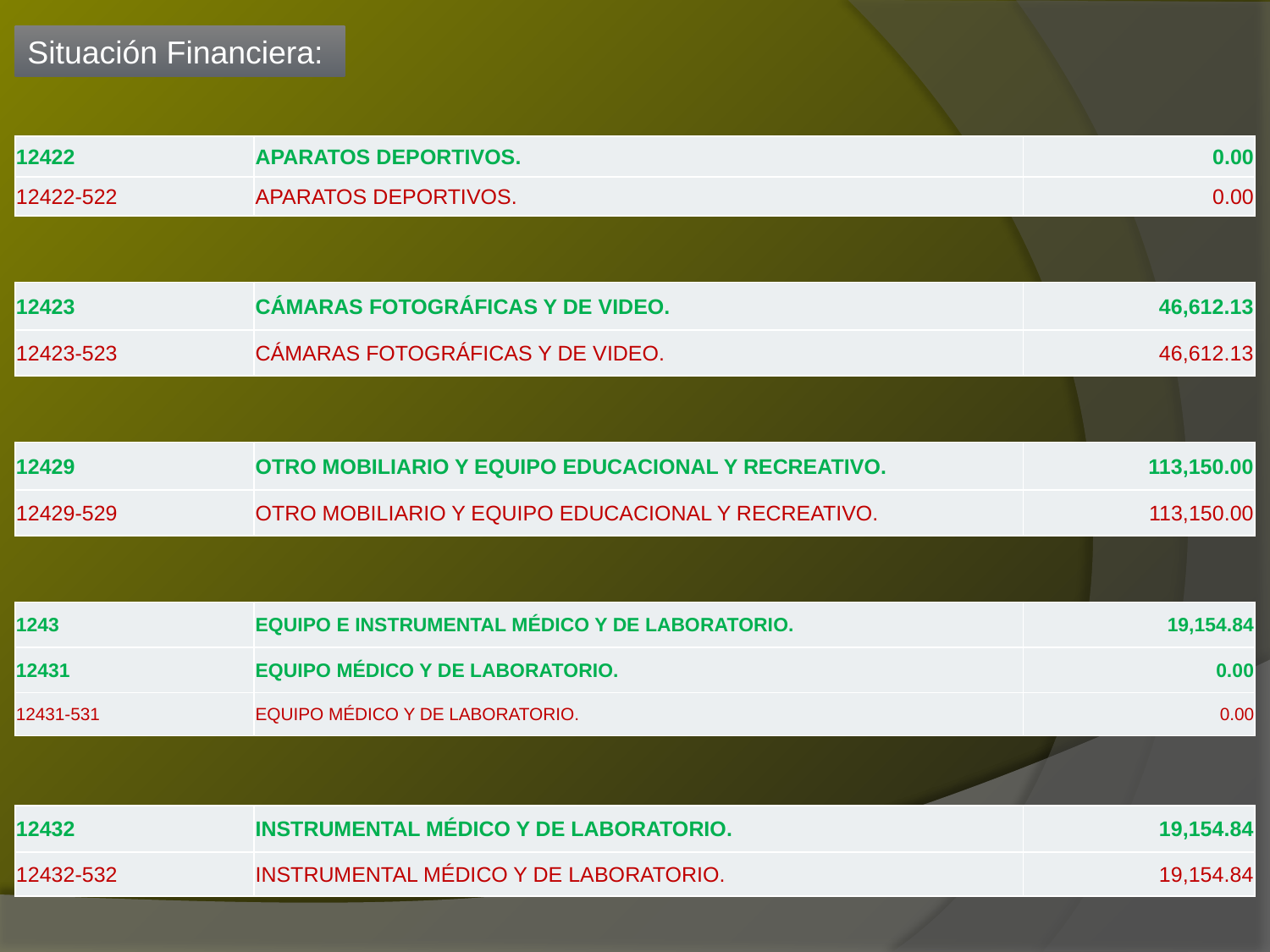

Situación Financiera:
| 12422 | APARATOS DEPORTIVOS. | 0.00 |
| --- | --- | --- |
| 12422-522 | APARATOS DEPORTIVOS. | 0.00 |
| 12423 | CÁMARAS FOTOGRÁFICAS Y DE VIDEO. | 46,612.13 |
| --- | --- | --- |
| 12423-523 | CÁMARAS FOTOGRÁFICAS Y DE VIDEO. | 46,612.13 |
| 12429 | OTRO MOBILIARIO Y EQUIPO EDUCACIONAL Y RECREATIVO. | 113,150.00 |
| --- | --- | --- |
| 12429-529 | OTRO MOBILIARIO Y EQUIPO EDUCACIONAL Y RECREATIVO. | 113,150.00 |
| 1243 | EQUIPO E INSTRUMENTAL MÉDICO Y DE LABORATORIO. | 19,154.84 |
| --- | --- | --- |
| 12431 | EQUIPO MÉDICO Y DE LABORATORIO. | 0.00 |
| 12431-531 | EQUIPO MÉDICO Y DE LABORATORIO. | 0.00 |
| 12432 | INSTRUMENTAL MÉDICO Y DE LABORATORIO. | 19,154.84 |
| --- | --- | --- |
| 12432-532 | INSTRUMENTAL MÉDICO Y DE LABORATORIO. | 19,154.84 |